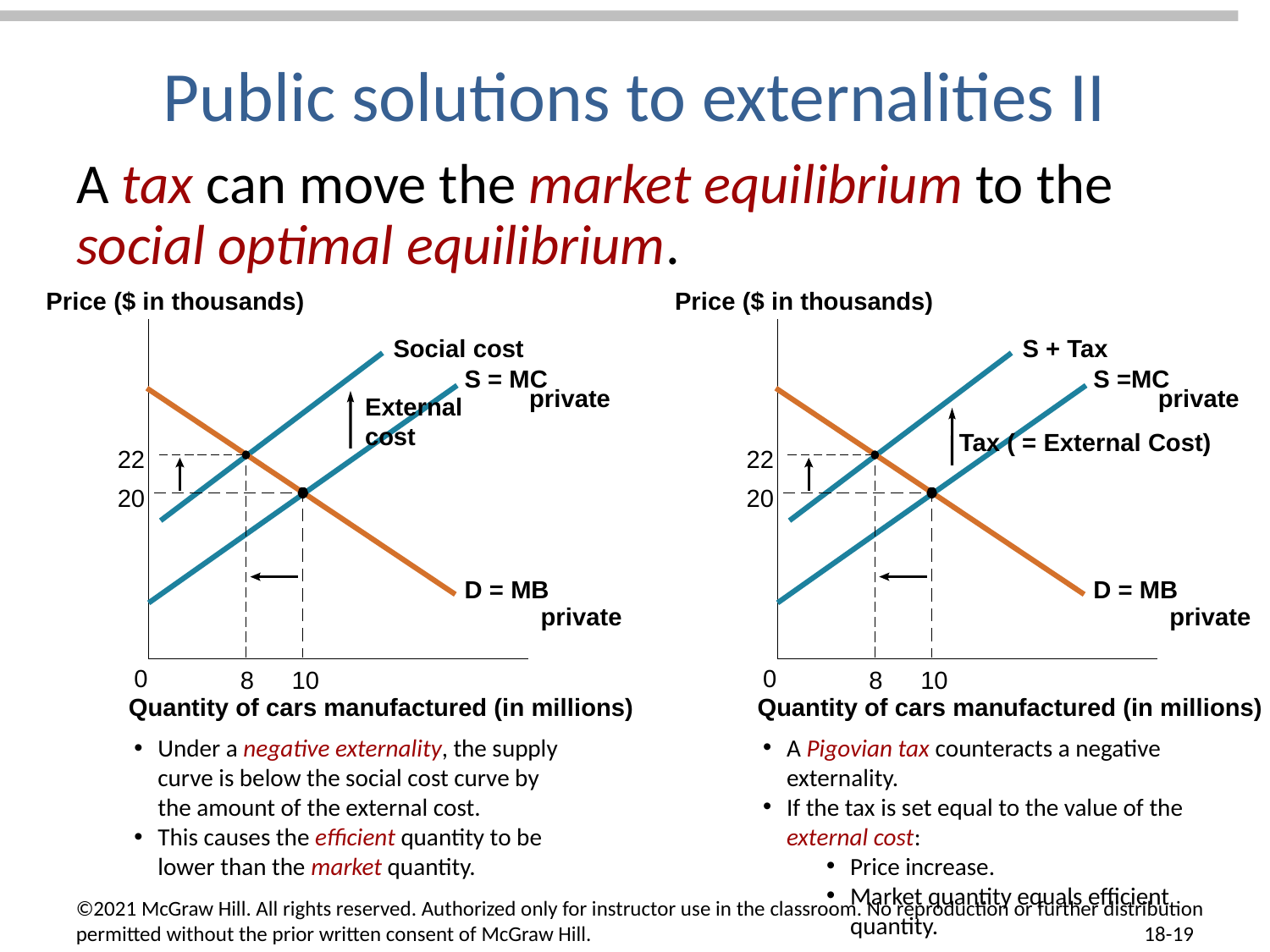

# Public solutions to externalities II
A tax can move the market equilibrium to the social optimal equilibrium.
Price ($ in thousands)
Price ($ in thousands)

S + Tax
Social cost

S =MC
S = MC
private
private

External
cost

Tax ( = External Cost)

22
22

20
20

D = MB
D = MB

private
private

0
0
10
10
8
8
Quantity of cars manufactured (in millions)
Quantity of cars manufactured (in millions)
A Pigovian tax counteracts a negative externality.
If the tax is set equal to the value of the external cost:
Price increase.
Market quantity equals efficient quantity.
Under a negative externality, the supply curve is below the social cost curve by the amount of the external cost.
This causes the efficient quantity to be lower than the market quantity.